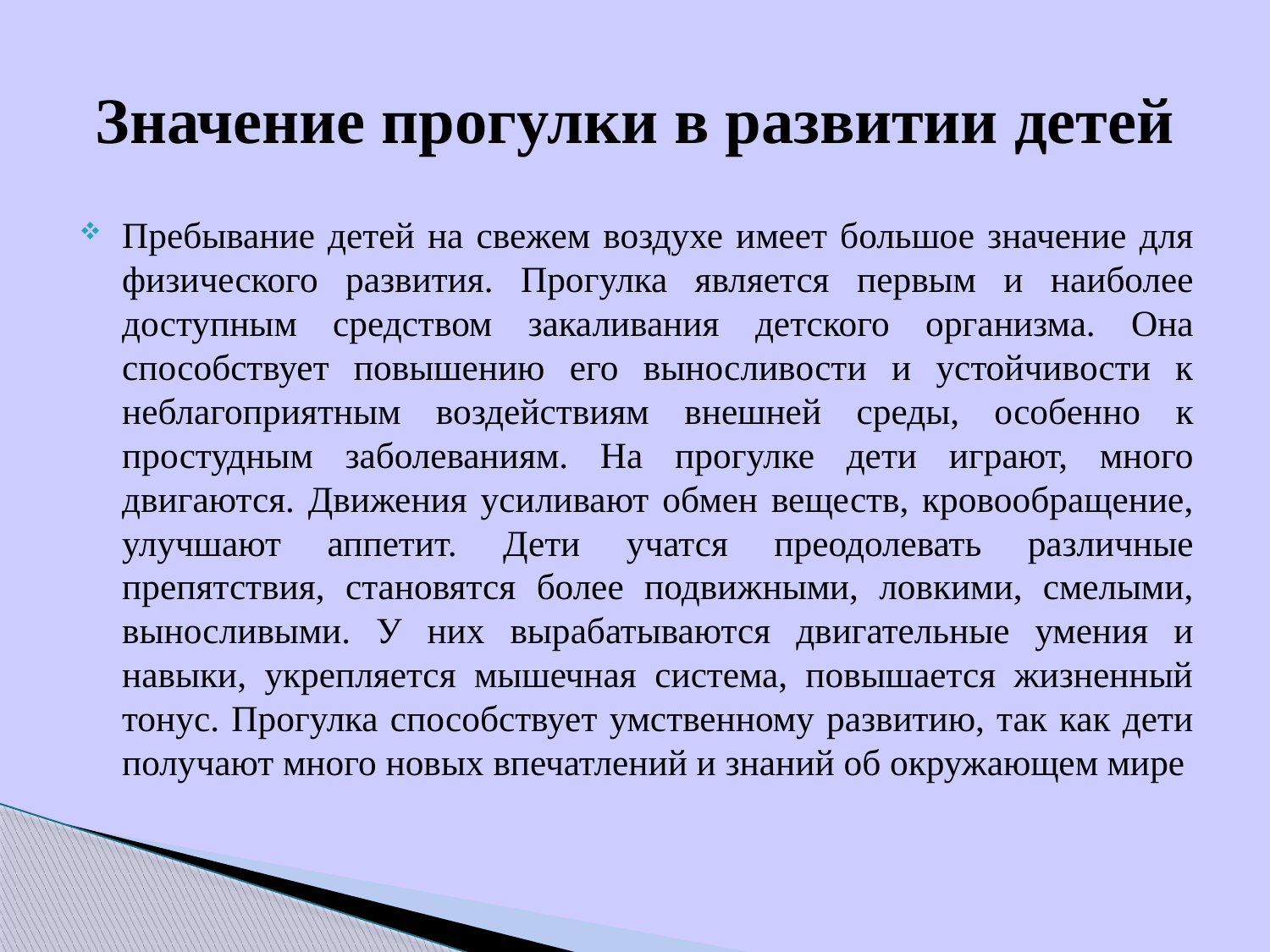

# Значение прогулки в развитии детей
Пребывание детей на свежем воздухе имеет большое значение для физического развития. Прогулка является первым и наиболее доступным средством закаливания детского организма. Она способствует повышению его выносливости и устойчивости к неблагоприятным воздействиям внешней среды, особенно к простудным заболеваниям. На прогулке дети играют, много двигаются. Движения усиливают обмен веществ, кровообращение, улучшают аппетит. Дети учатся преодолевать различные препятствия, становятся более подвижными, ловкими, смелыми, выносливыми. У них вырабатываются двигательные умения и навыки, укрепляется мышечная система, повышается жизненный тонус. Прогулка способствует умственному развитию, так как дети получают много новых впечатлений и знаний об окружающем мире